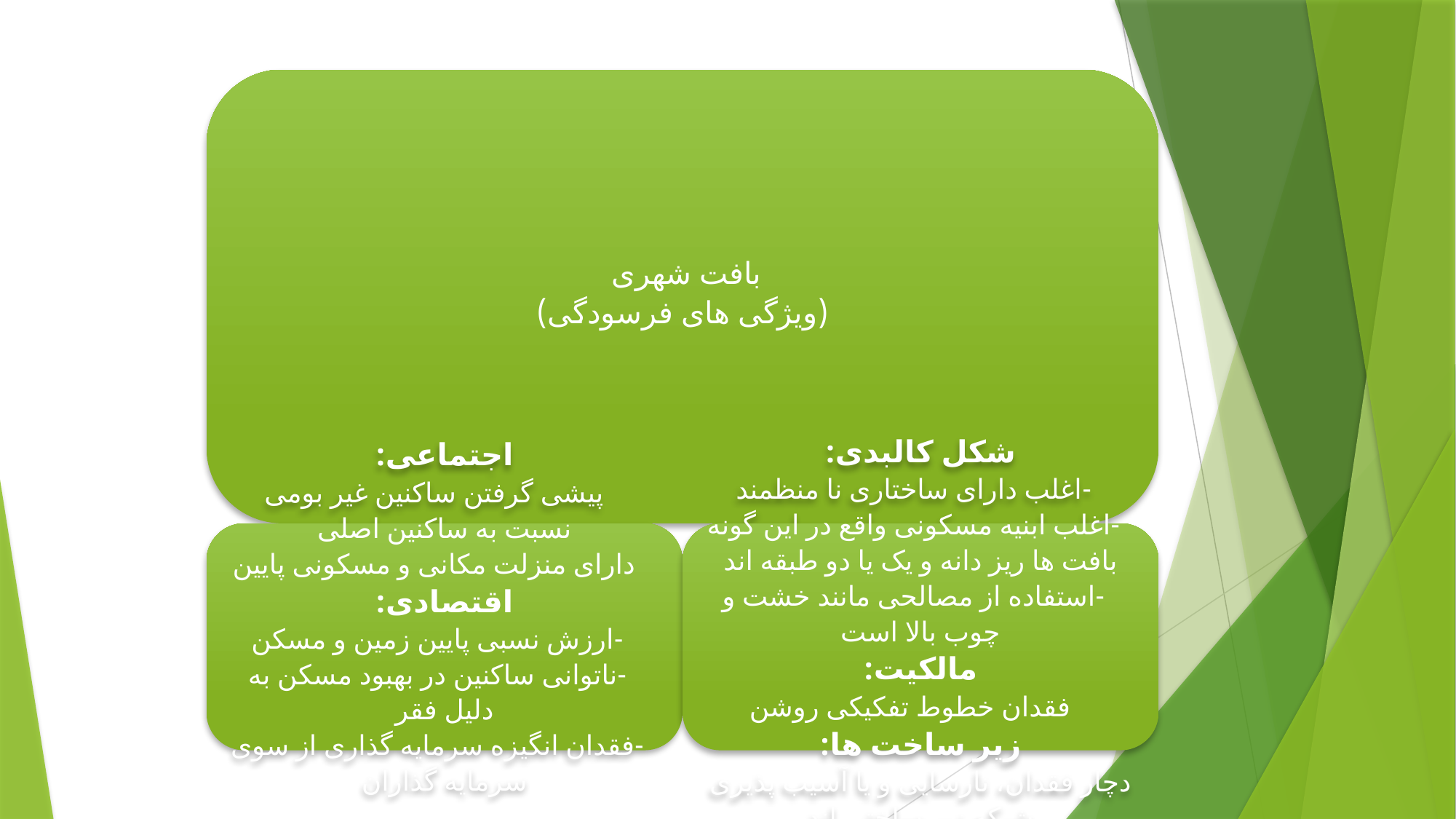

بافت شهری
اجتماعی:
   پیشی گرفتن ساکنین غیر بومی نسبت به ساکنین اصلی
   دارای منزلت مکانی و مسکونی پایین
اقتصادی:
  -ارزش نسبی پایین زمین و مسکن
  -ناتوانی ساکنین در بهبود مسکن به دلیل فقر
  -فقدان انگیزه سرمایه گذاری از سوی سرمایه گذاران
شکل کالبدی:
  -اغلب دارای ساختاری نا منظمند
  -اغلب ابنیه مسکونی واقع در این گونه بافت ها ریز دانه و یک یا دو طبقه اند
مالکیت:
   فقدان خطوط تفکیکی روشن
زیر ساخت ها: